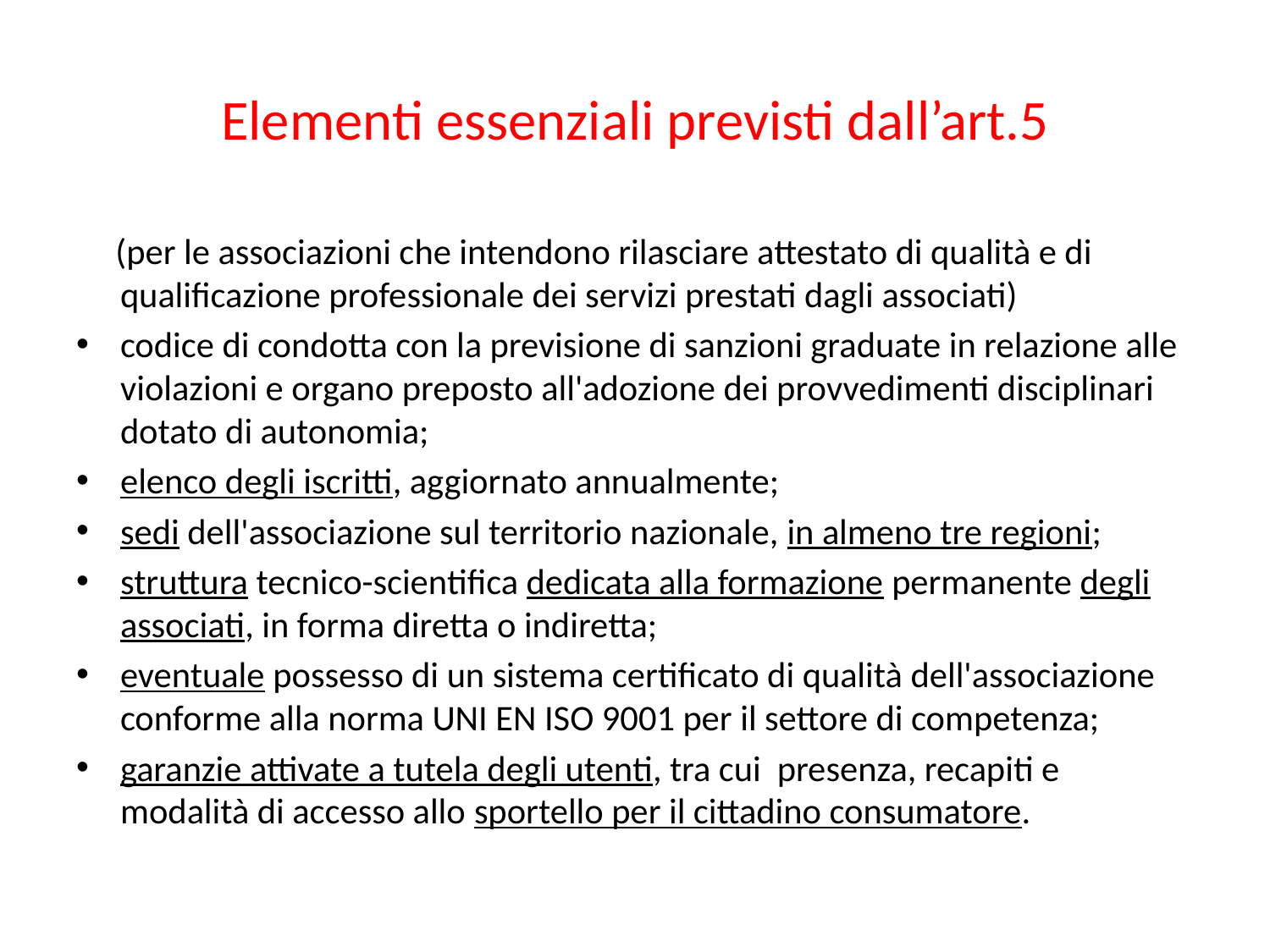

# Elementi essenziali previsti dall’art.5
      (per le associazioni che intendono rilasciare attestato di qualità e di qualificazione professionale dei servizi prestati dagli associati)
codice di condotta con la previsione di sanzioni graduate in relazione alle violazioni e organo preposto all'adozione dei provvedimenti disciplinari dotato di autonomia;
elenco degli iscritti, aggiornato annualmente;
sedi dell'associazione sul territorio nazionale, in almeno tre regioni;
struttura tecnico-scientifica dedicata alla formazione permanente degli associati, in forma diretta o indiretta;
eventuale possesso di un sistema certificato di qualità dell'associazione conforme alla norma UNI EN ISO 9001 per il settore di competenza;
garanzie attivate a tutela degli utenti, tra cui  presenza, recapiti e  modalità di accesso allo sportello per il cittadino consumatore.